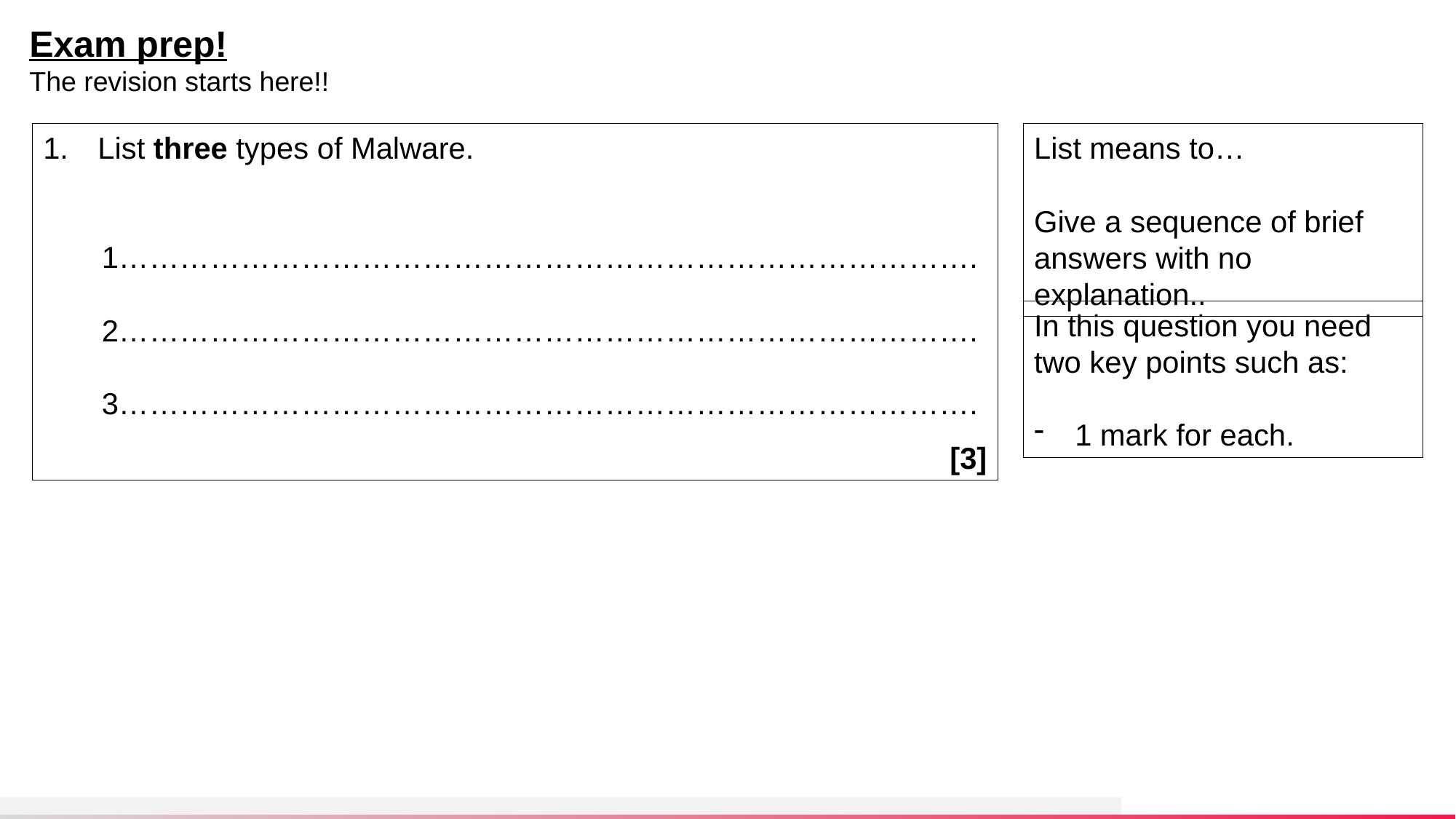

Exam prep!
The revision starts here!!
List three types of Malware.

       1………………………………………………………………………….
       2………………………………………………………………………….
       3………………………………………………………………………….
              [3]
List means to…

Give a sequence of brief answers with no explanation..
In this question you need two key points such as:

1 mark for each.